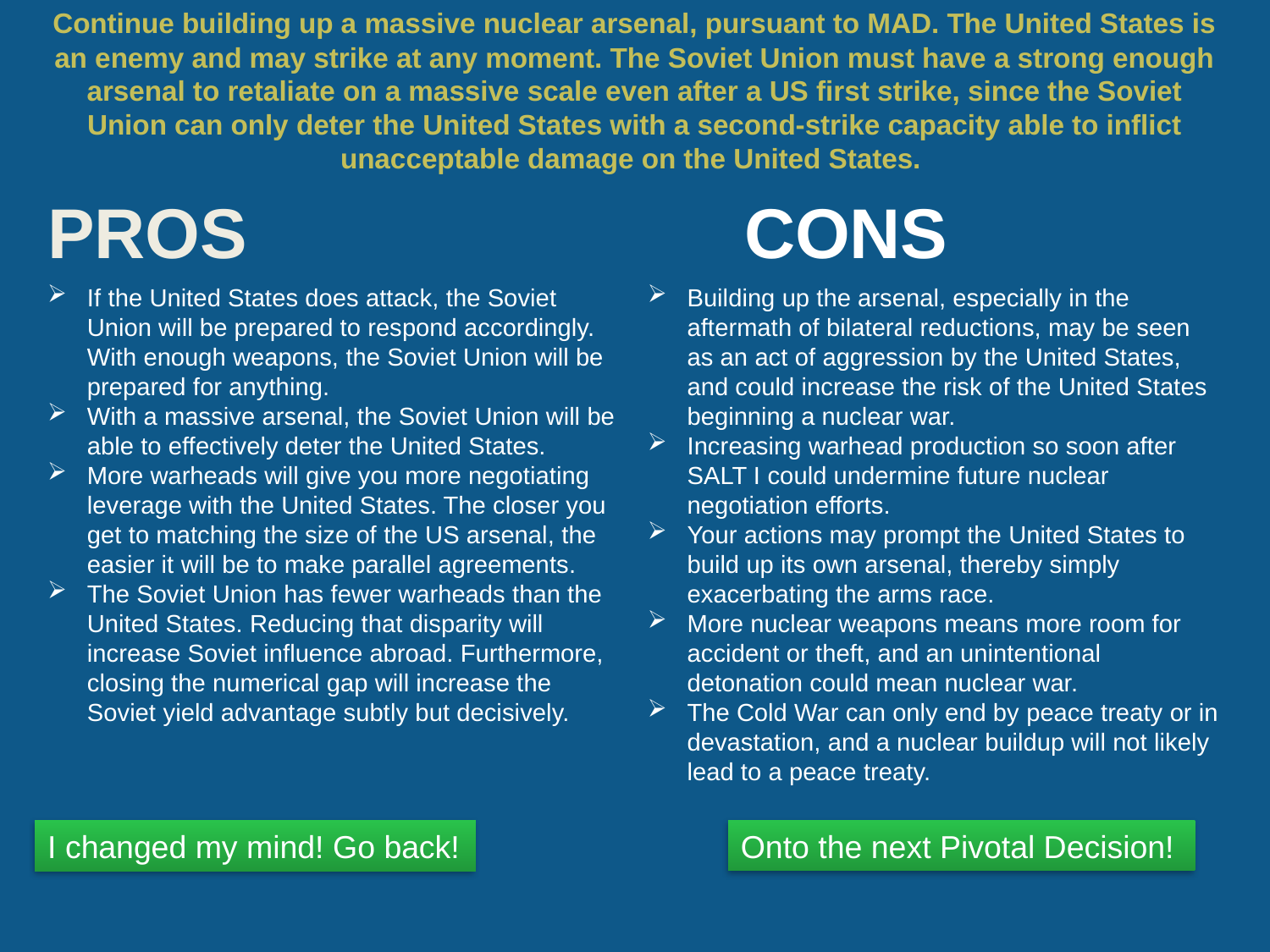

# Continue building up a massive nuclear arsenal, pursuant to MAD. The United States is an enemy and may strike at any moment. The Soviet Union must have a strong enough arsenal to retaliate on a massive scale even after a US first strike, since the Soviet Union can only deter the United States with a second-strike capacity able to inflict unacceptable damage on the United States.
If the United States does attack, the Soviet Union will be prepared to respond accordingly. With enough weapons, the Soviet Union will be prepared for anything.
With a massive arsenal, the Soviet Union will be able to effectively deter the United States.
More warheads will give you more negotiating leverage with the United States. The closer you get to matching the size of the US arsenal, the easier it will be to make parallel agreements.
The Soviet Union has fewer warheads than the United States. Reducing that disparity will increase Soviet influence abroad. Furthermore, closing the numerical gap will increase the Soviet yield advantage subtly but decisively.
Building up the arsenal, especially in the aftermath of bilateral reductions, may be seen as an act of aggression by the United States, and could increase the risk of the United States beginning a nuclear war.
Increasing warhead production so soon after SALT I could undermine future nuclear negotiation efforts.
Your actions may prompt the United States to build up its own arsenal, thereby simply exacerbating the arms race.
More nuclear weapons means more room for accident or theft, and an unintentional detonation could mean nuclear war.
The Cold War can only end by peace treaty or in devastation, and a nuclear buildup will not likely lead to a peace treaty.